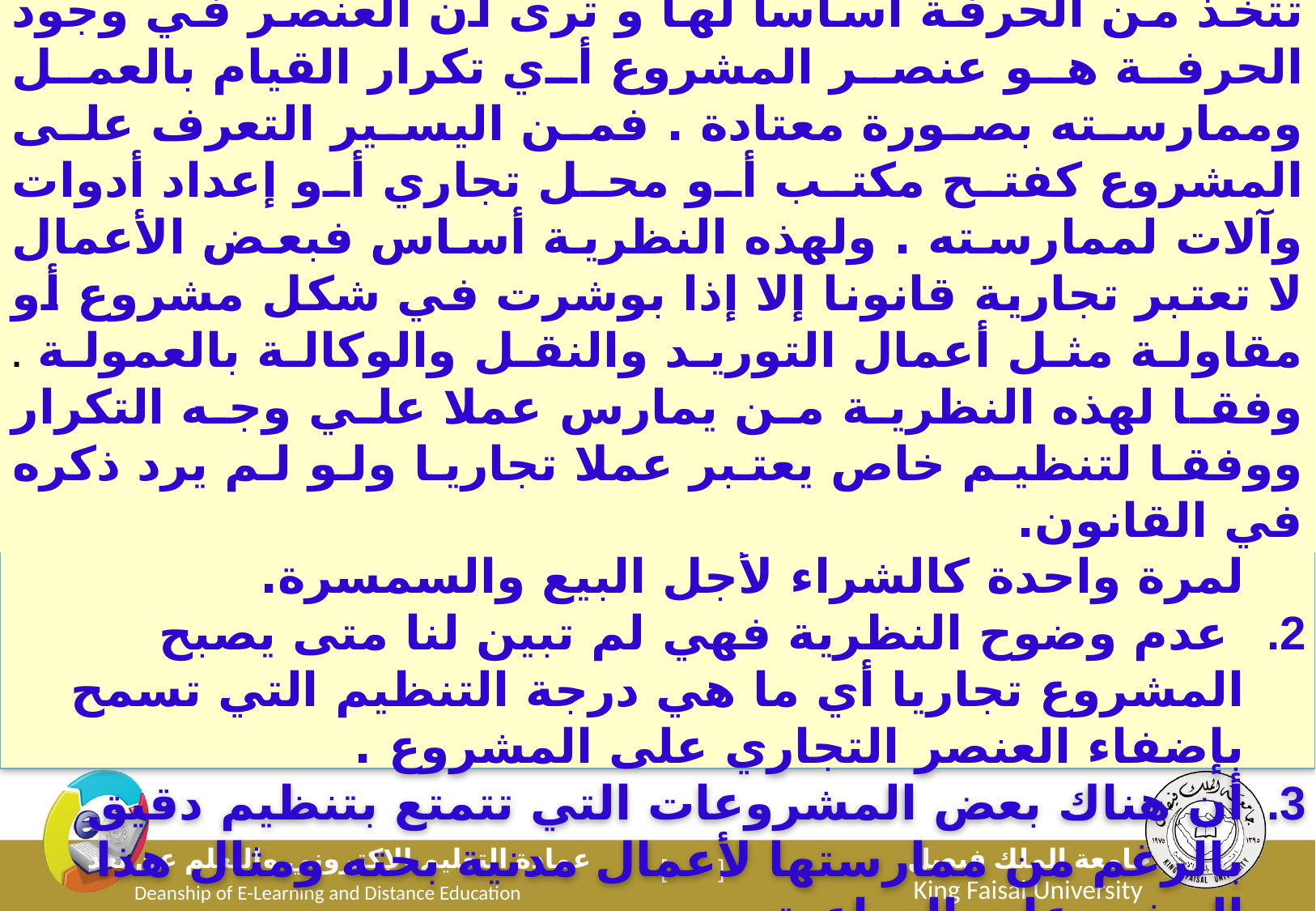

نظرية المقاولة أو المشروع
تتخذ من الحرفة أساسا لها و ترى أن العنصر في وجود الحرفة هو عنصر المشروع أي تكرار القيام بالعمل وممارسته بصورة معتادة . فمن اليسير التعرف على المشروع كفتح مكتب أو محل تجاري أو إعداد أدوات وآلات لممارسته . ولهذه النظرية أساس فبعض الأعمال لا تعتبر تجارية قانونا إلا إذا بوشرت في شكل مشروع أو مقاولة مثل أعمال التوريد والنقل والوكالة بالعمولة . وفقا لهذه النظرية من يمارس عملا علي وجه التكرار ووفقا لتنظيم خاص يعتبر عملا تجاريا ولو لم يرد ذكره في القانون.
نقد النظرية :
هناك بعض الأعمال يعتبرها القانون تجارية ولو وقعت لمرة واحدة كالشراء لأجل البيع والسمسرة.
 عدم وضوح النظرية فهي لم تبين لنا متى يصبح المشروع تجاريا أي ما هي درجة التنظيم التي تسمح بإضفاء العنصر التجاري على المشروع .
أن هناك بعض المشروعات التي تتمتع بتنظيم دقيق بالرغم من ممارستها لأعمال مدنية بحته ومثال هذا المشروعات الزراعية .